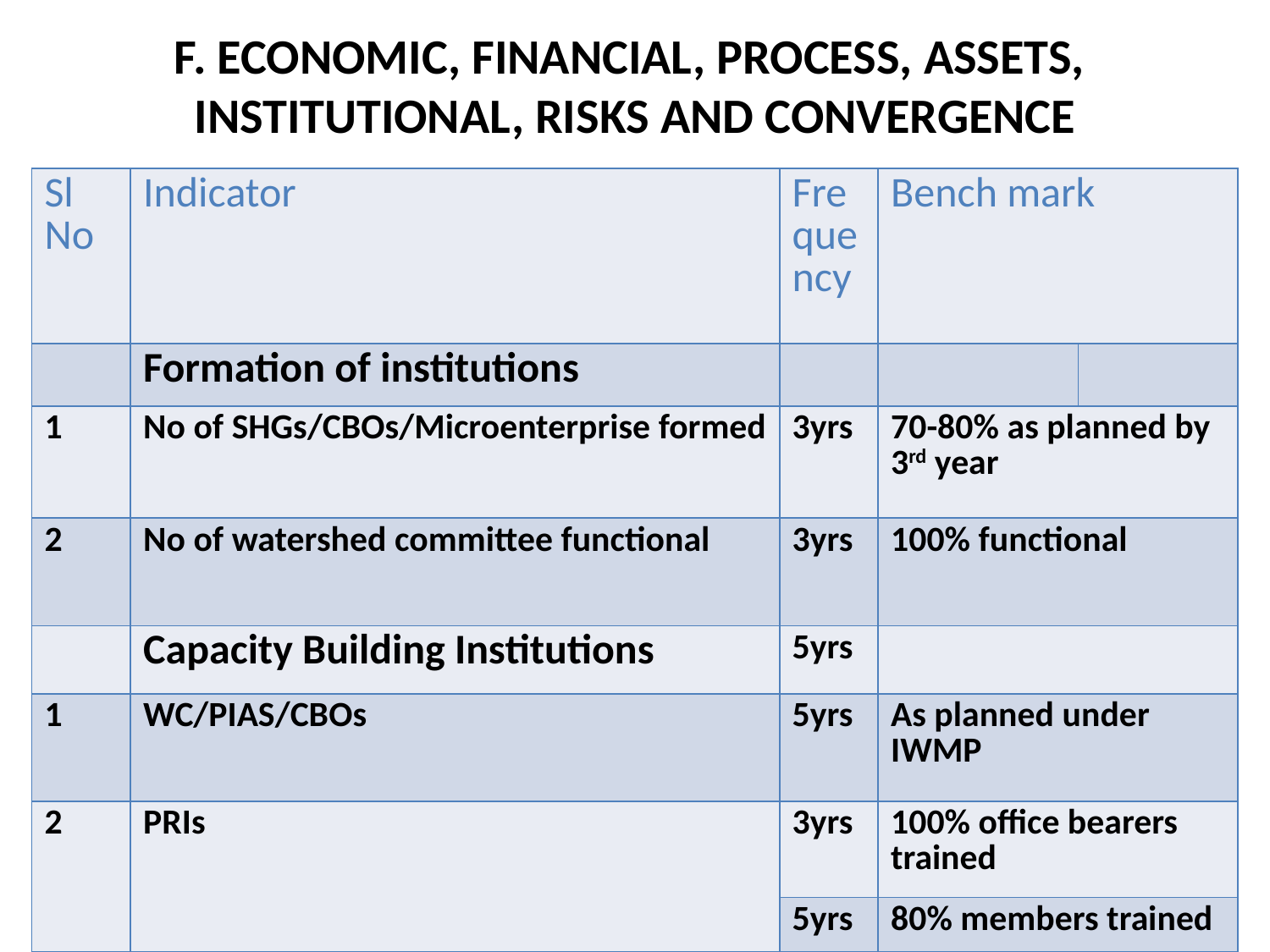

# F. ECONOMIC, FINANCIAL, PROCESS, ASSETS, INSTITUTIONAL, RISKS AND CONVERGENCE
| Sl No | Indicator | Frequency | Bench mark |  |
| --- | --- | --- | --- | --- |
|  | Formation of institutions |  |  |  |
| 1 | No of SHGs/CBOs/Microenterprise formed | 3yrs | 70-80% as planned by 3rd year |  |
| 2 | No of watershed committee functional | 3yrs | 100% functional |  |
|  | Capacity Building Institutions | 5yrs |  |  |
| 1 | WC/PIAS/CBOs | 5yrs | As planned under IWMP |  |
| 2 | PRIs | 3yrs | 100% office bearers trained |  |
|  |  | 5yrs | 80% members trained |  |